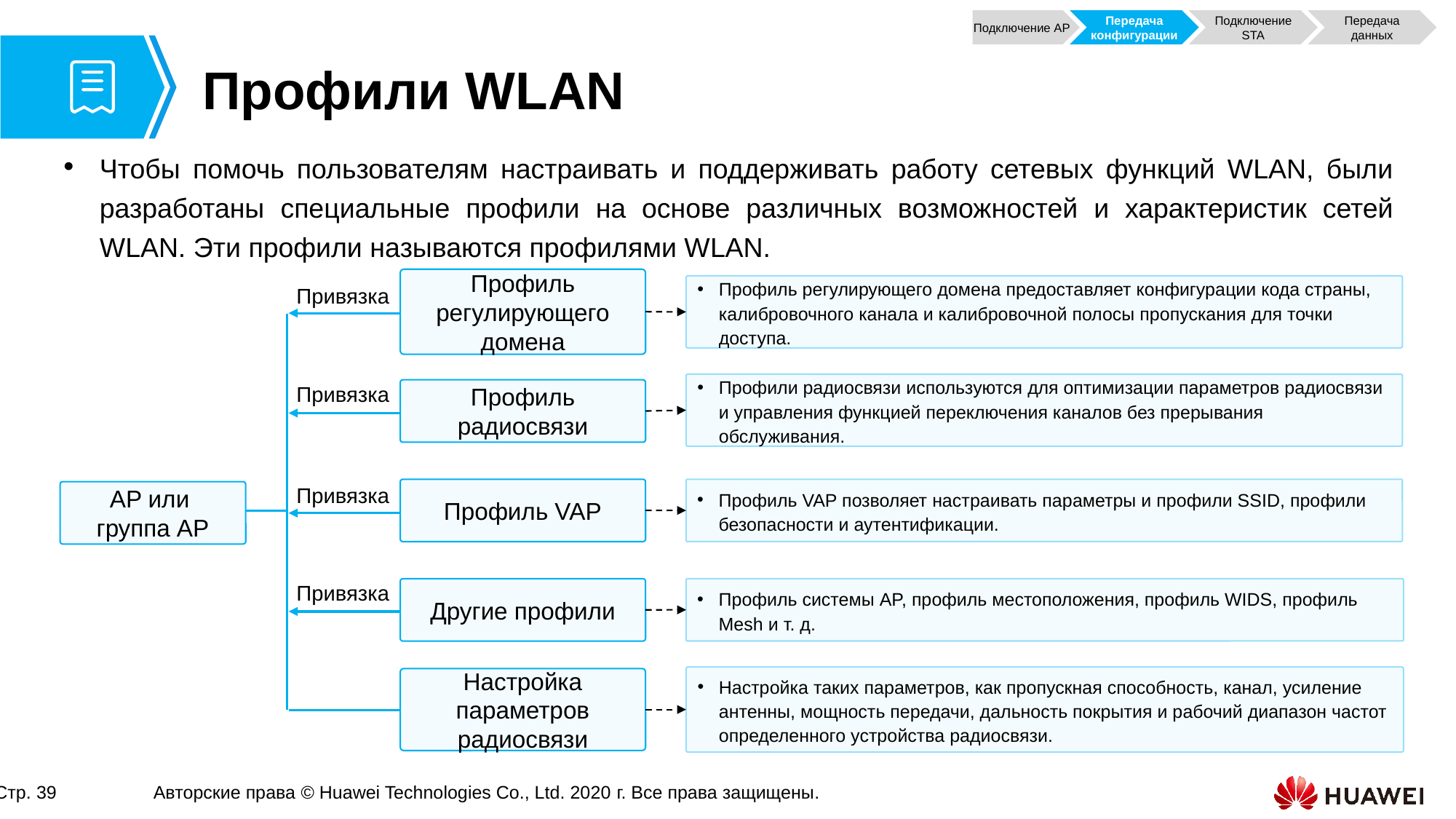

Подключение AP
Передача конфигурации
Подключение STA
Передача данных
# Профили WLAN
Чтобы помочь пользователям настраивать и поддерживать работу сетевых функций WLAN, были разработаны специальные профили на основе различных возможностей и характеристик сетей WLAN. Эти профили называются профилями WLAN.
Профиль регулирующего домена
Профиль регулирующего домена предоставляет конфигурации кода страны, калибровочного канала и калибровочной полосы пропускания для точки доступа.
Привязка
Профили радиосвязи используются для оптимизации параметров радиосвязи и управления функцией переключения каналов без прерывания обслуживания.
Привязка
Профиль радиосвязи
Привязка
Профиль VAP
Профиль VAP позволяет настраивать параметры и профили SSID, профили безопасности и аутентификации.
AP или
группа AP
Привязка
Другие профили
Профиль системы AP, профиль местоположения, профиль WIDS, профиль Mesh и т. д.
Настройка таких параметров, как пропускная способность, канал, усиление антенны, мощность передачи, дальность покрытия и рабочий диапазон частот определенного устройства радиосвязи.
Настройка параметров радиосвязи